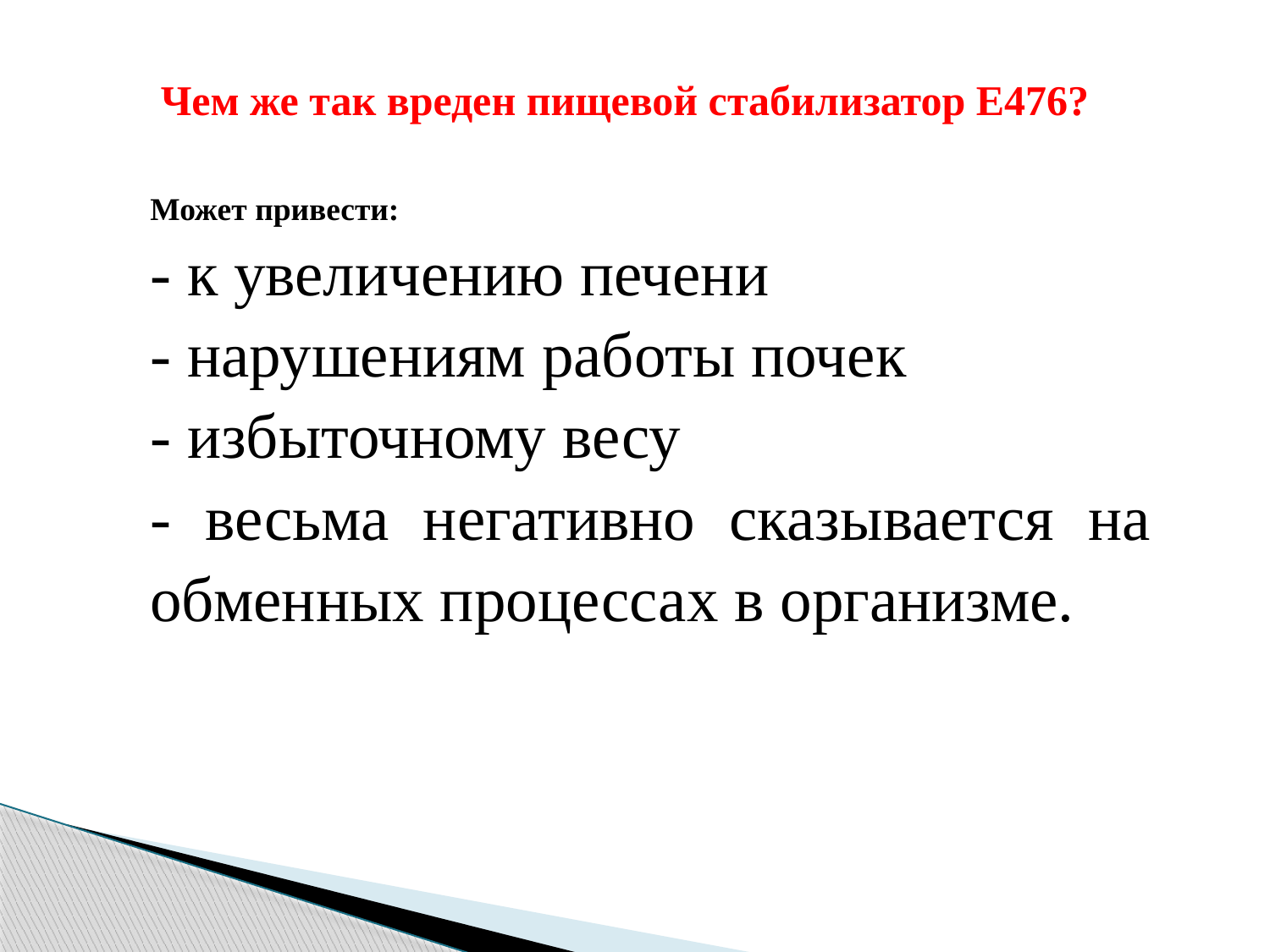

Чем же так вреден пищевой стабилизатор Е476?
Может привести:
- к увеличению печени
- нарушениям работы почек
- избыточному весу
- весьма негативно сказывается на обменных процессах в организме.